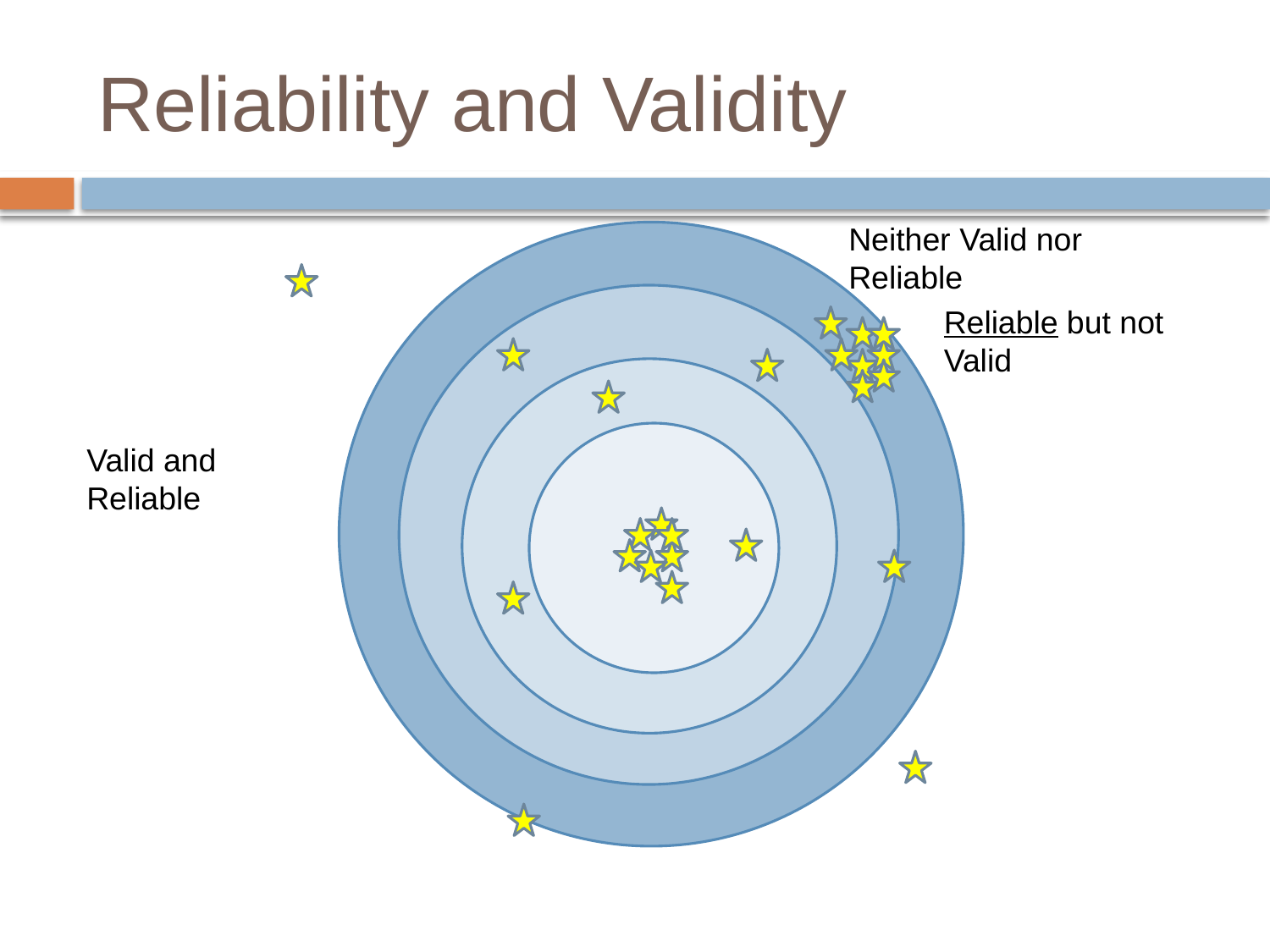

# Reliability and Validity
Neither Valid nor Reliable

Reliable but not Valid

Valid and Reliable